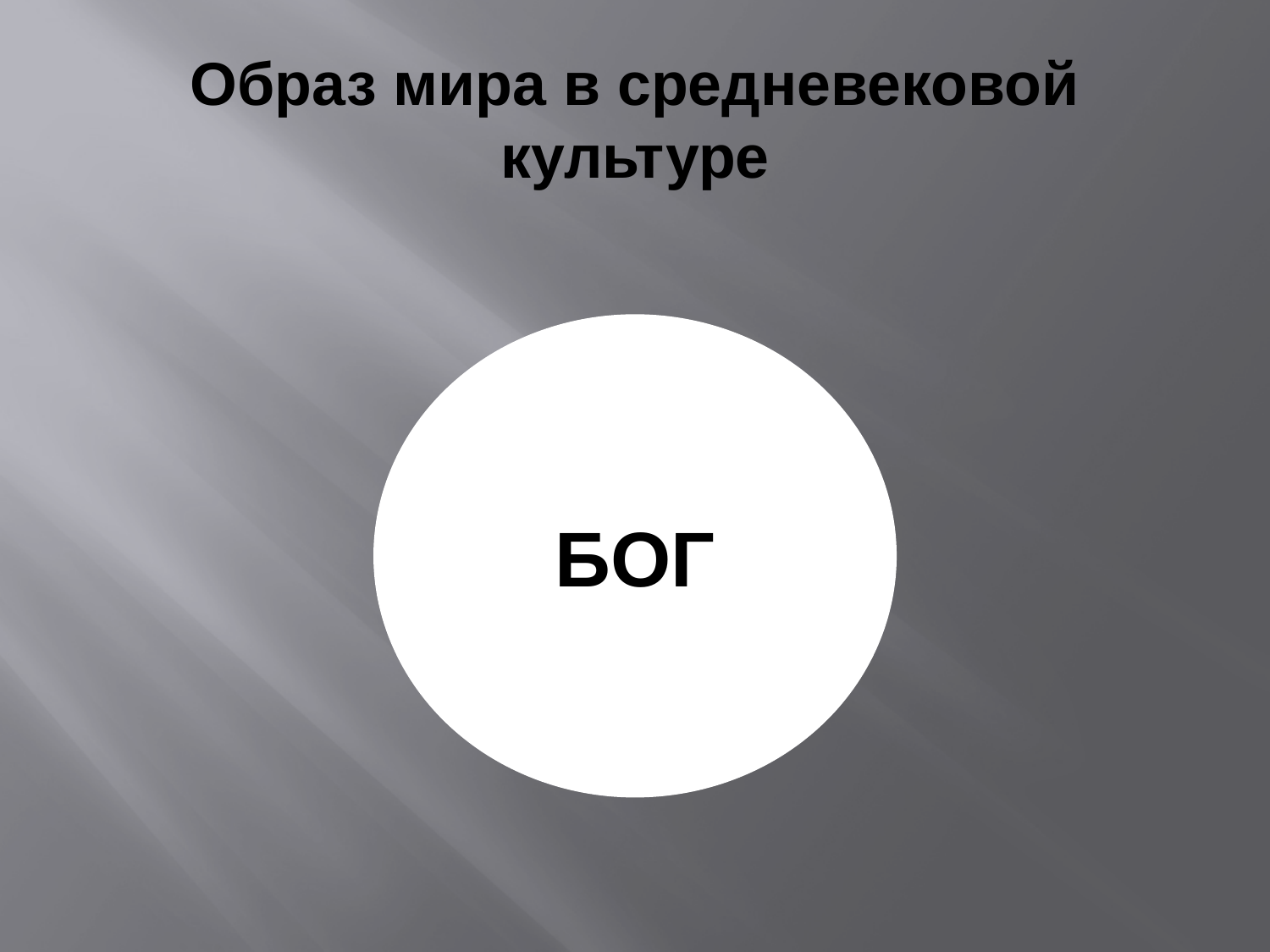

# Образ мира в средневековой культуре

БОГ